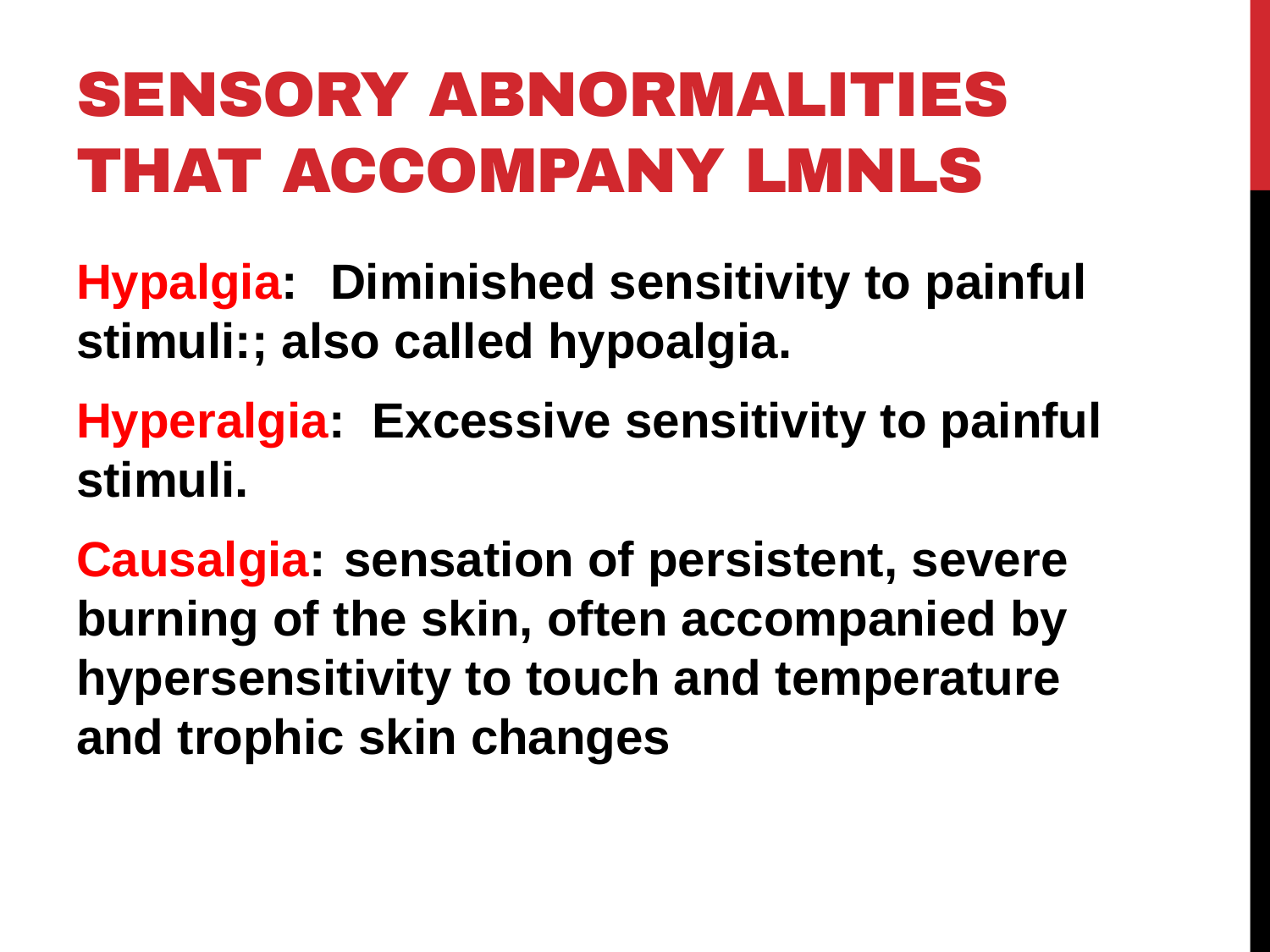

# Sensory Abnormalities that Accompany LMNLs
Hypalgia:	Diminished sensitivity to painful stimuli:; also called hypoalgia.
Hyperalgia:  Excessive sensitivity to painful stimuli.
Causalgia:	 sensation of persistent, severe burning of the skin, often accompanied by hypersensitivity to touch and temperature and trophic skin changes